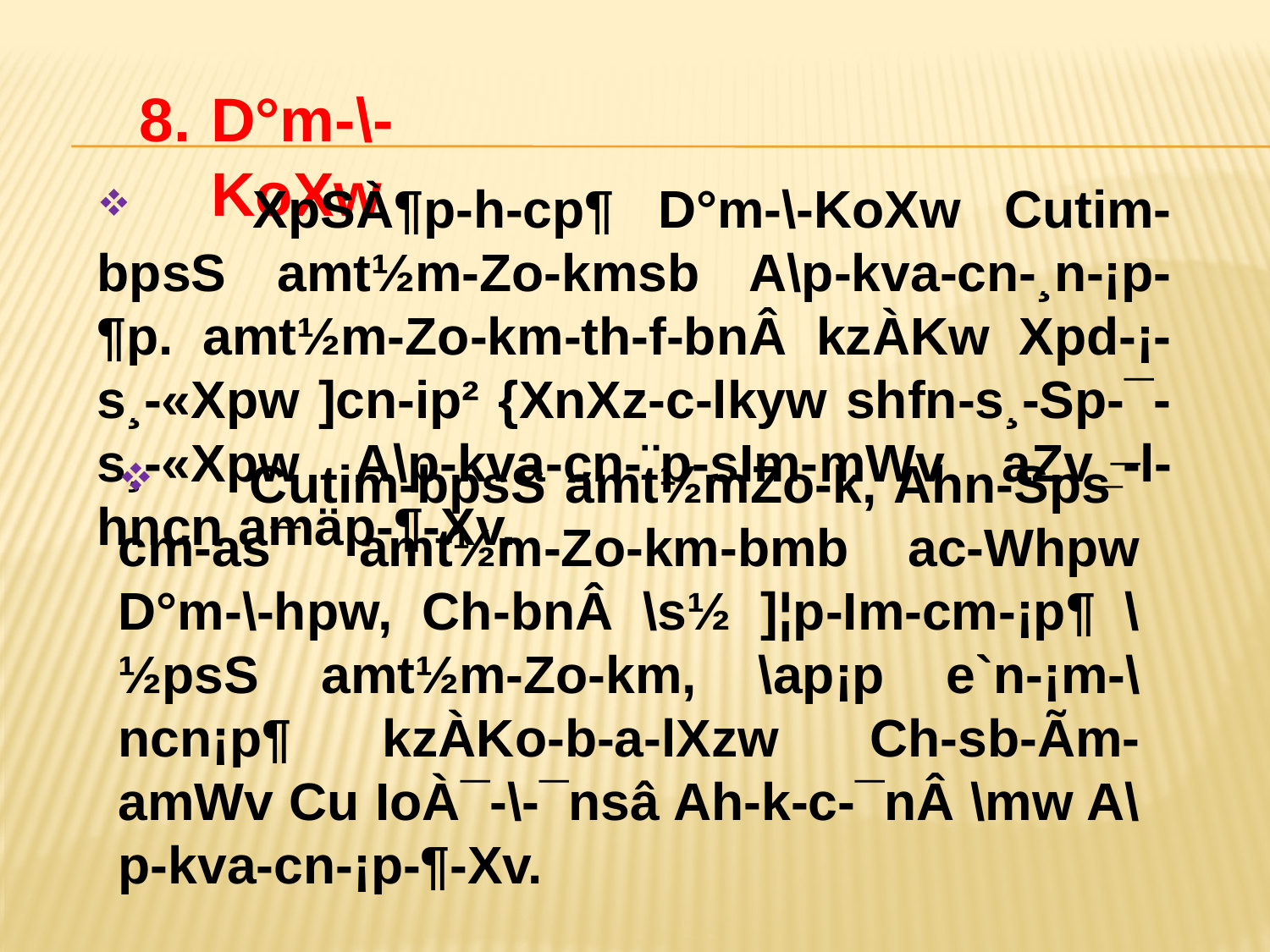

D°m-\-KoXw
 	XpSÀ¶p-h-cp¶ D°m-\-KoXw Cutim-bpsS amt½m-Zo-kmsb A\p-kva-cn-¸n-¡p-¶p. amt½m-Zo-km-th-f-bnÂ kzÀKw Xpd-¡-s¸-«Xpw ]cn-ip² {XnXz-c-lkyw shfn-s¸-Sp-¯-s¸-«Xpw A\p-kva-cn-¨p-sIm-­mWv aZv_-l-hncn amäp-¶-Xv.
 	Cutim-bpsS amt½mZo-k, Ahn-Sps¯ c­m-as¯ amt½m-Zo-km-bmb ac-Whpw D°m-\-hpw, Ch-bnÂ \s½ ]¦p-Im-cm-¡p¶ \½psS amt½m-Zo-km, \ap¡p e`n-¡m-\ncn¡p¶ kzÀKo-b-a-lXzw Ch-sb-Ãm-amWv Cu IoÀ¯-\-¯nsâ Ah-k-c-¯nÂ \mw A\p-kva-cn-¡p-¶-Xv.